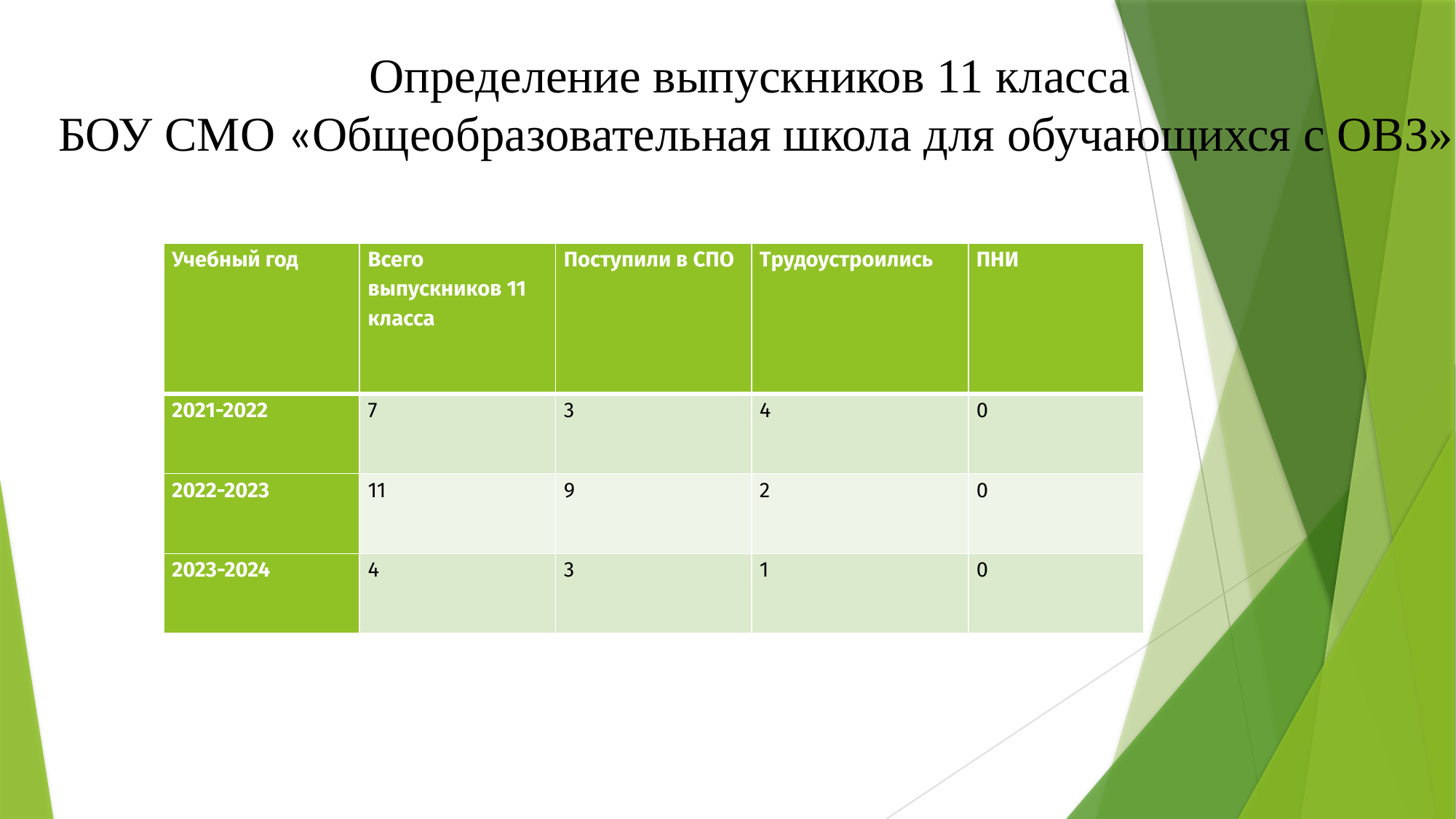

Определение выпускников 11 класса
БОУ СМО «Общеобразовательная школа для обучающихся с ОВЗ»

| Учебный год | Всего выпускников 11 класса | Поступили в СПО | Трудоустроились | ПНИ |
| --- | --- | --- | --- | --- |
| 2021-2022 | 7 | 3 | 4 | 0 |
| 2022-2023 | 11 | 9 | 2 | 0 |
| 2023-2024 | 4 | 3 | 1 | 0 |